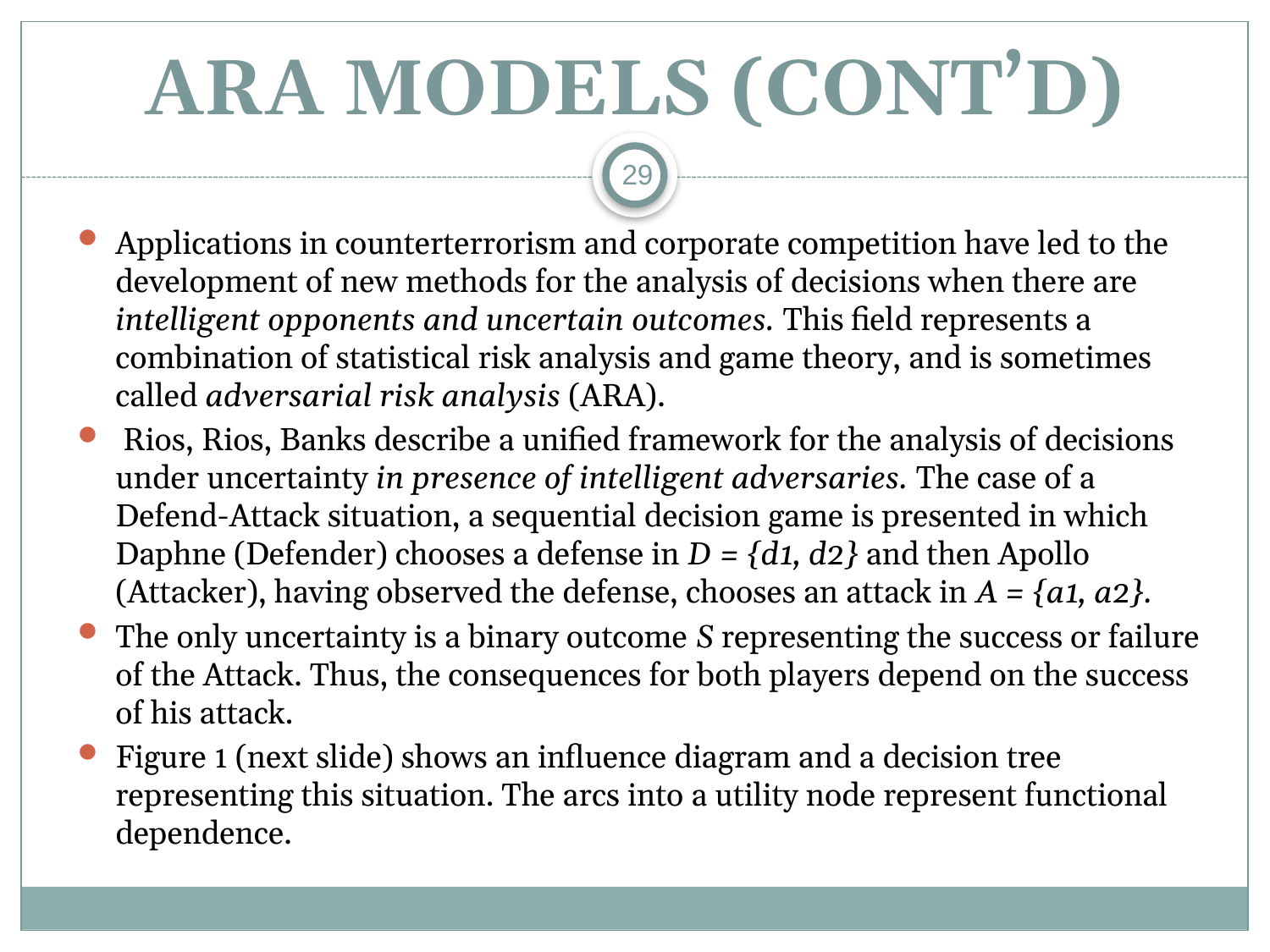

# ARA Models (cont’d)
29
Applications in counterterrorism and corporate competition have led to the development of new methods for the analysis of decisions when there are intelligent opponents and uncertain outcomes. This field represents a combination of statistical risk analysis and game theory, and is sometimes called adversarial risk analysis (ARA).
 Rios, Rios, Banks describe a unified framework for the analysis of decisions under uncertainty in presence of intelligent adversaries. The case of a Defend-Attack situation, a sequential decision game is presented in which Daphne (Defender) chooses a defense in D = {d1, d2} and then Apollo (Attacker), having observed the defense, chooses an attack in A = {a1, a2}.
The only uncertainty is a binary outcome S representing the success or failure of the Attack. Thus, the consequences for both players depend on the success of his attack.
Figure 1 (next slide) shows an influence diagram and a decision tree representing this situation. The arcs into a utility node represent functional dependence.